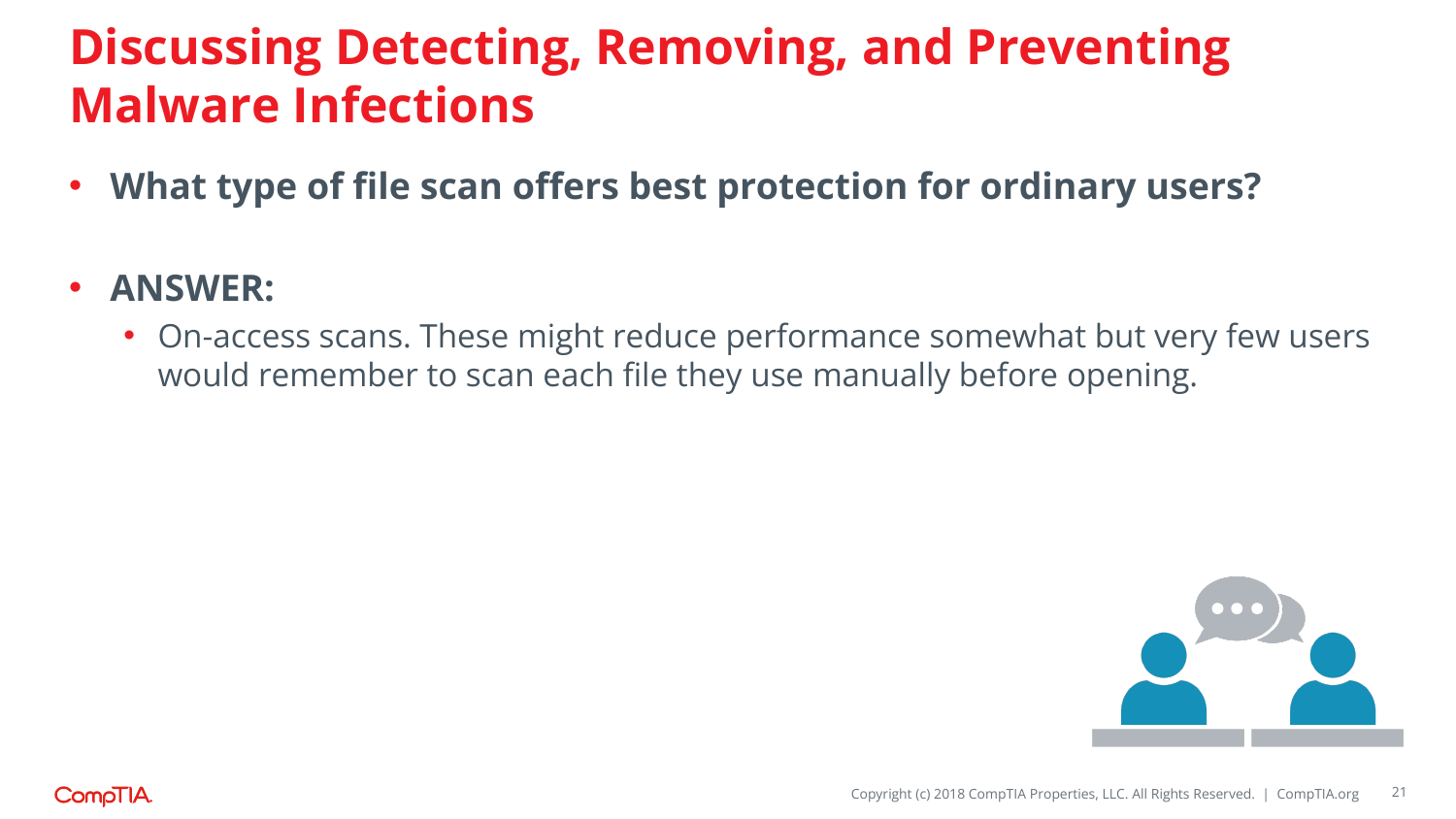

# Discussing Detecting, Removing, and Preventing Malware Infections
What type of file scan offers best protection for ordinary users?

ANSWER:
On-access scans. These might reduce performance somewhat but very few users would remember to scan each file they use manually before opening.

21